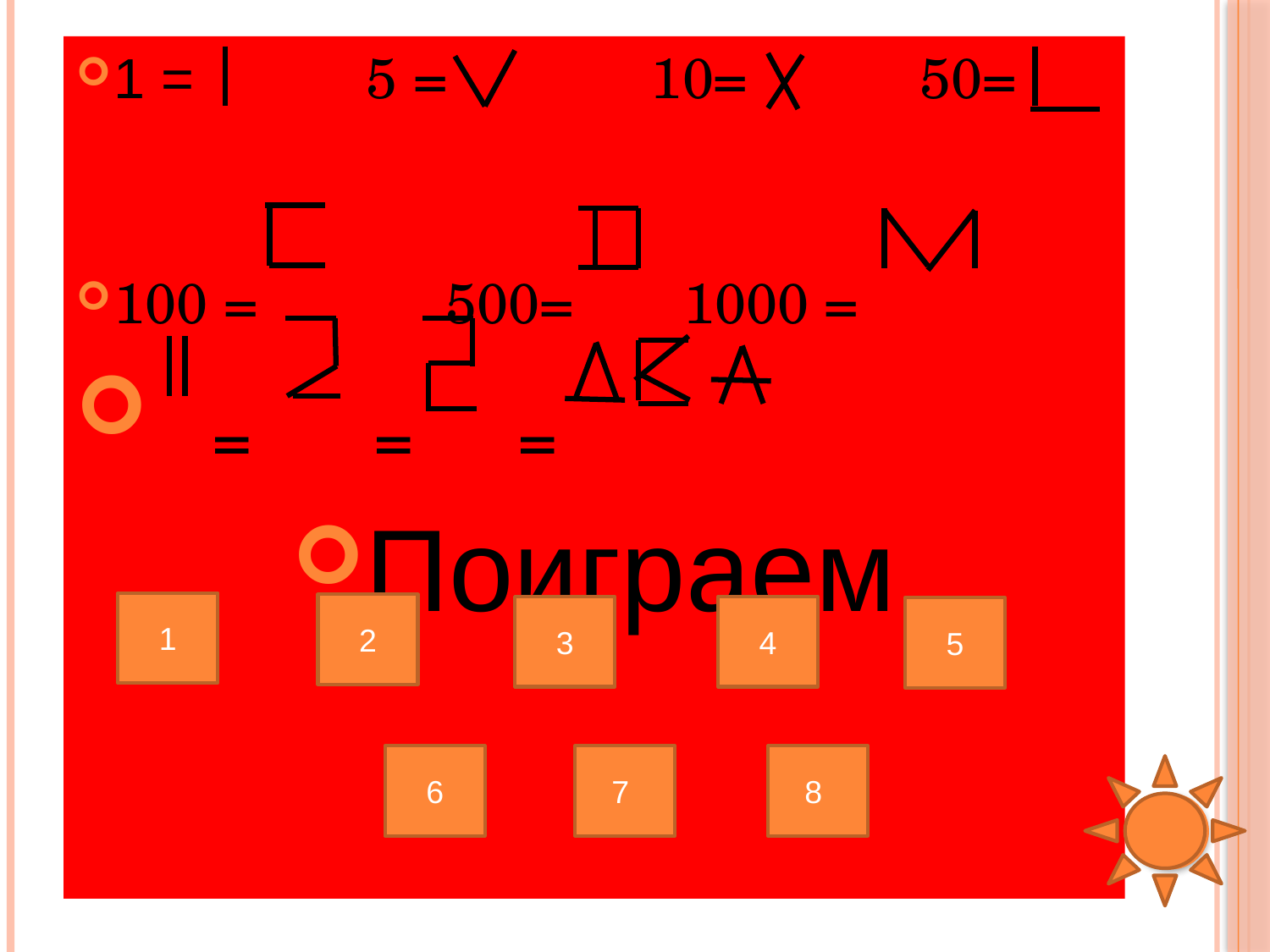

1 =           5 =             10=           50=

100 =            500=       1000 =
  =       =      =
Поиграем
#
1
2
3
4
5
6
7
8